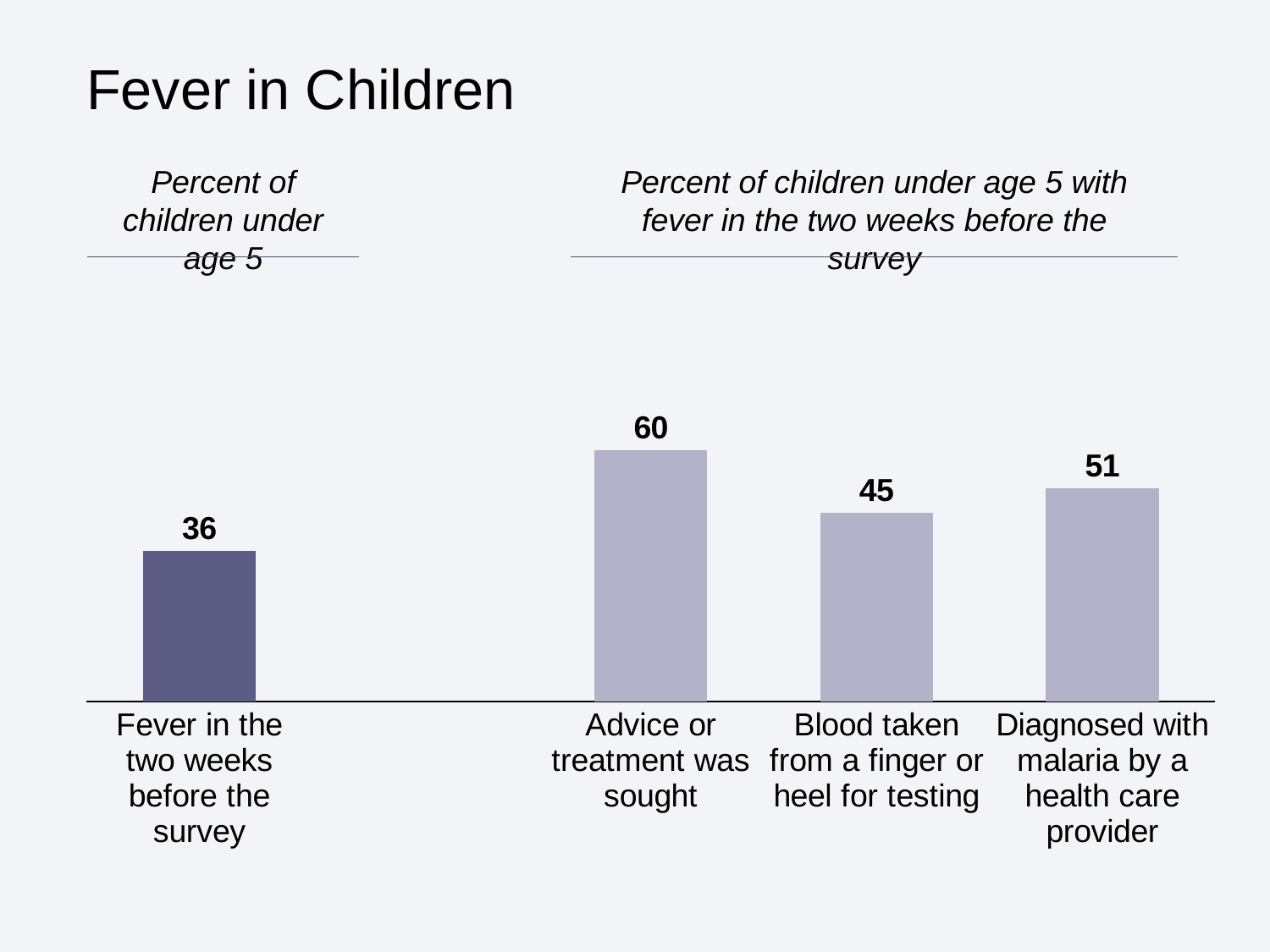

# Fever in Children
Percent of children under age 5
Percent of children under age 5 with fever in the two weeks before the survey

### Chart

| Category | Fever in the two weeks before the survey |
|---|---|
| Fever in the two weeks before the survey | 36.0 |
|  | None |
| Advice or treatment was sought | 60.0 |
| Blood taken from a finger or heel for testing | 45.0 |
| Diagnosed with malaria by a health care provider | 51.0 |